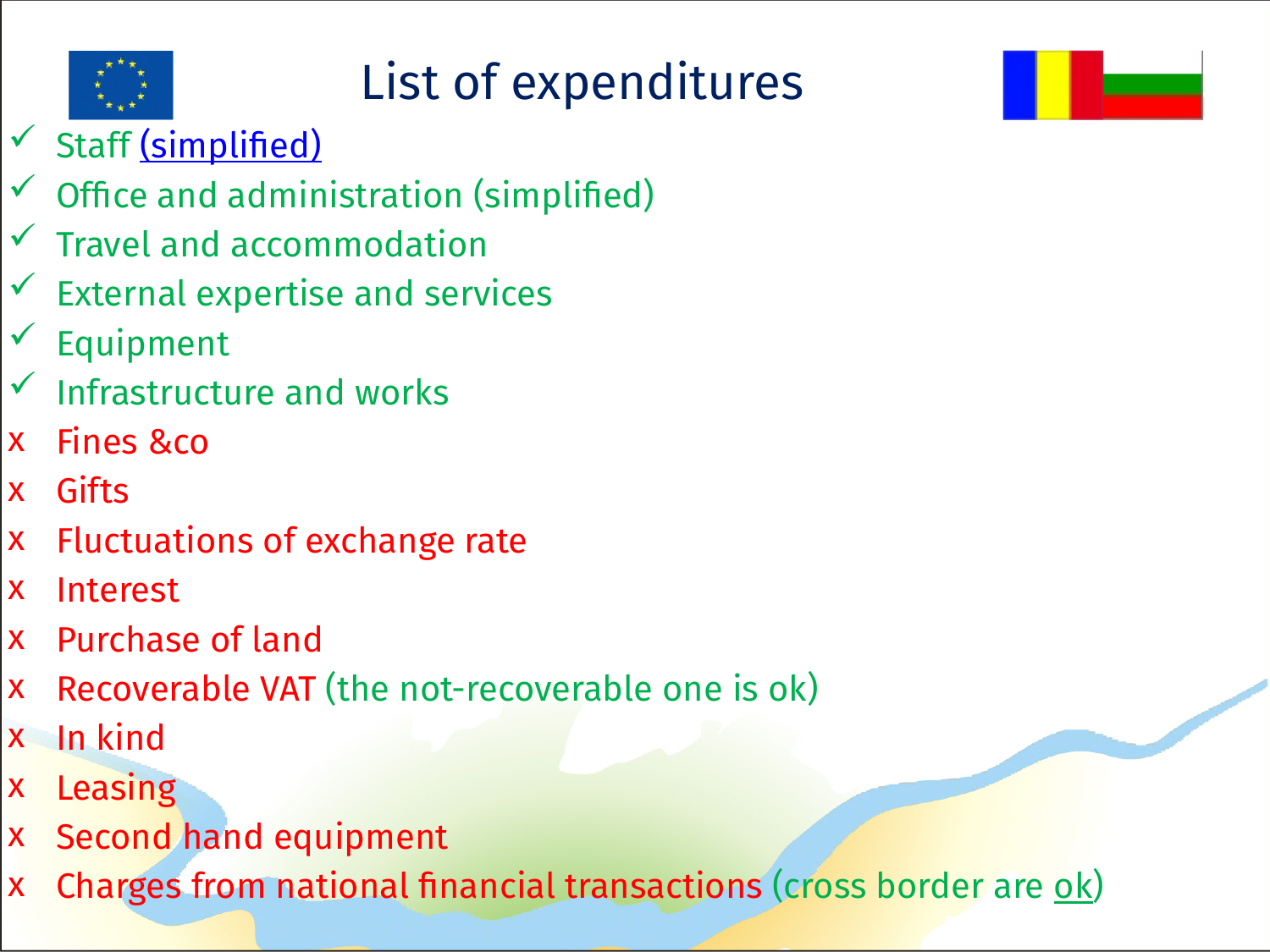

# List of expenditures
Staff (simplified)
Office and administration (simplified)
Travel and accommodation
External expertise and services
Equipment
Infrastructure and works
Fines &co
Gifts
Fluctuations of exchange rate
Interest
Purchase of land
Recoverable VAT (the not-recoverable one is ok)
In kind
Leasing
Second hand equipment
Charges from national financial transactions (cross border are ok)